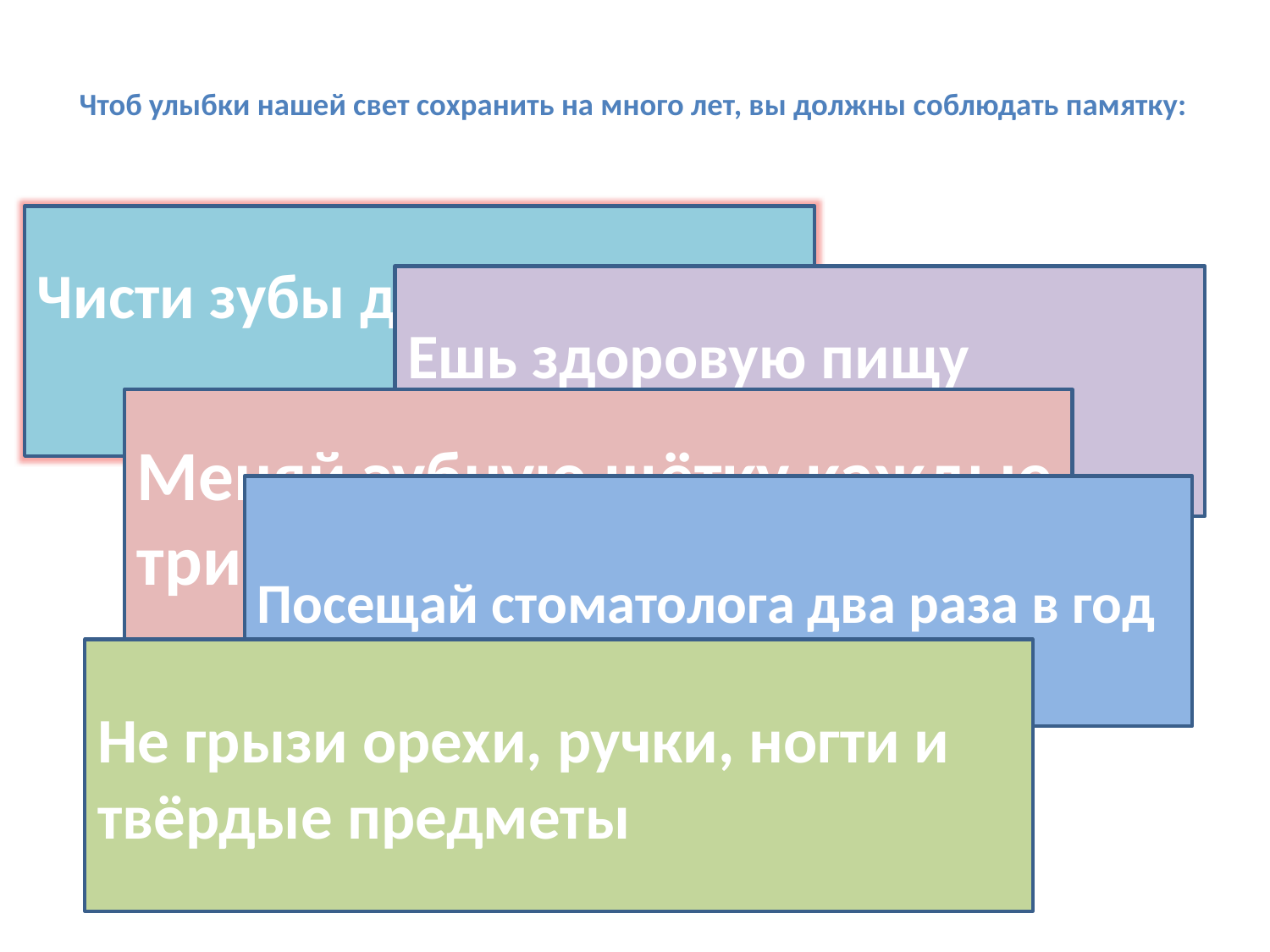

# Чтоб улыбки нашей свет сохранить на много лет, вы должны соблюдать памятку:
Чисти зубы два раза в день
Ешь здоровую пищу
Меняй зубную щётку каждые три месяца
Посещай стоматолога два раза в год
Не грызи орехи, ручки, ногти и твёрдые предметы